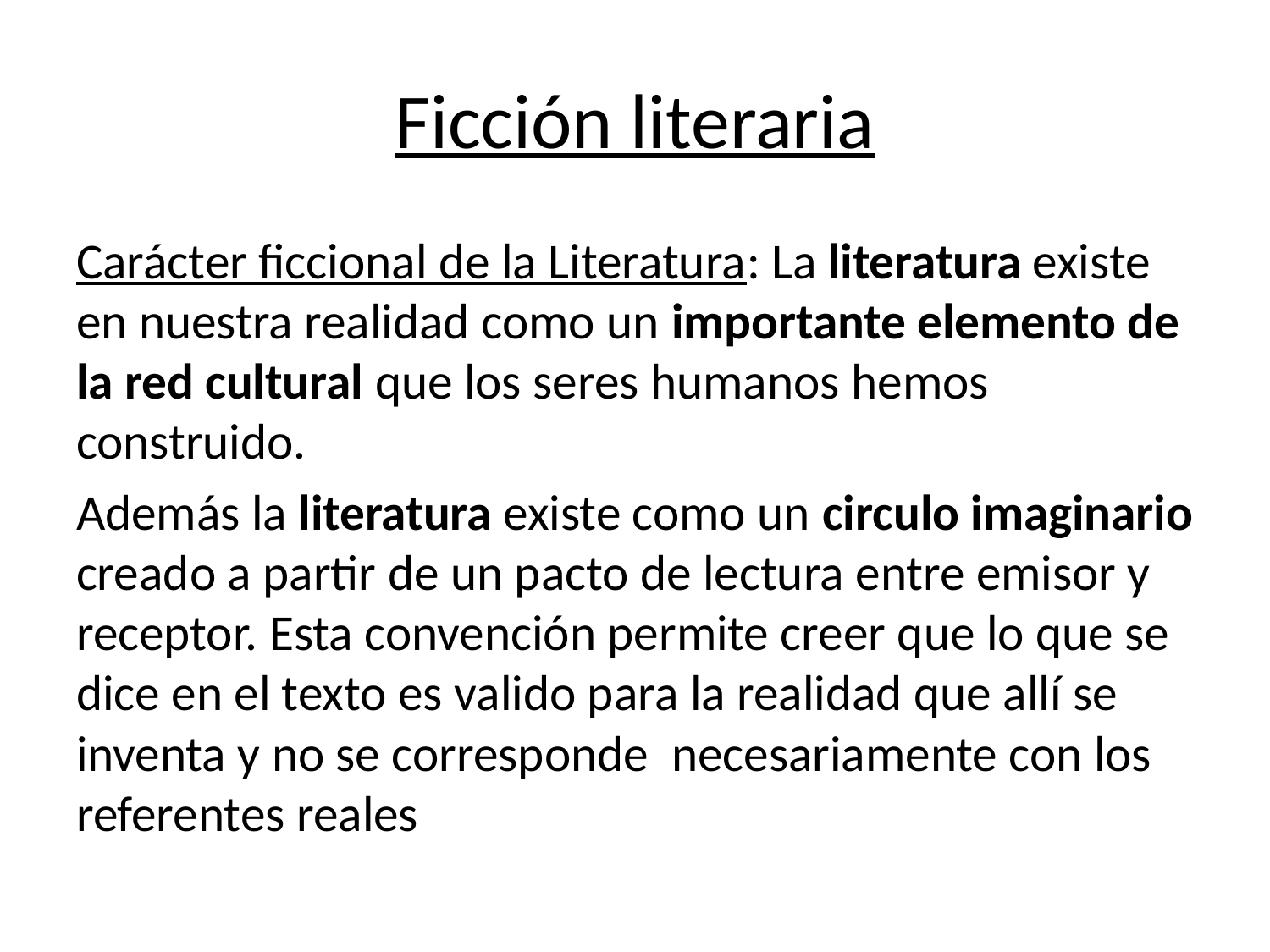

# Ficción literaria
Carácter ficcional de la Literatura: La literatura existe en nuestra realidad como un importante elemento de la red cultural que los seres humanos hemos construido.
Además la literatura existe como un circulo imaginario creado a partir de un pacto de lectura entre emisor y receptor. Esta convención permite creer que lo que se dice en el texto es valido para la realidad que allí se inventa y no se corresponde  necesariamente con los referentes reales